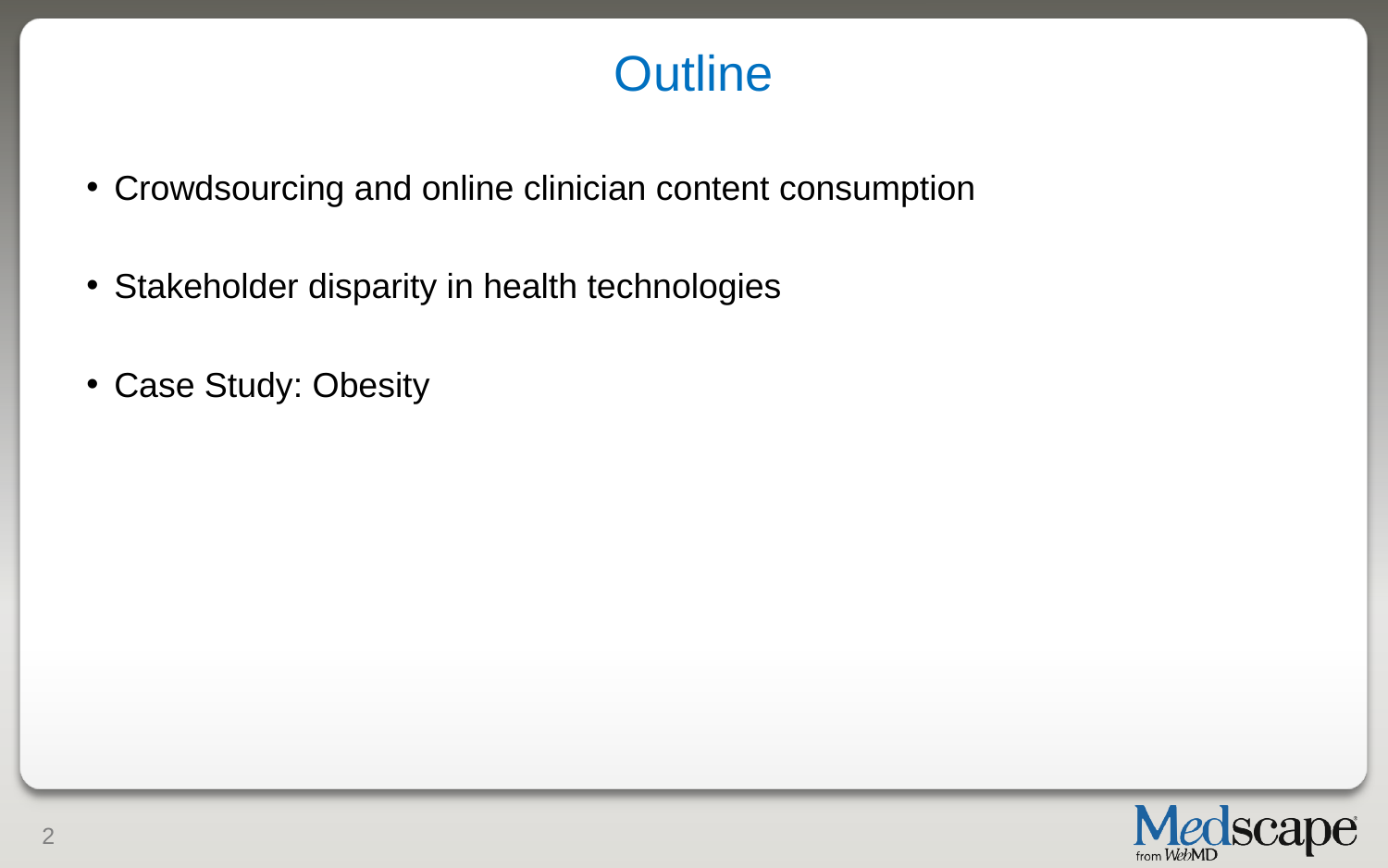

# Outline
 Crowdsourcing and online clinician content consumption

 Stakeholder disparity in health technologies

 Case Study: Obesity